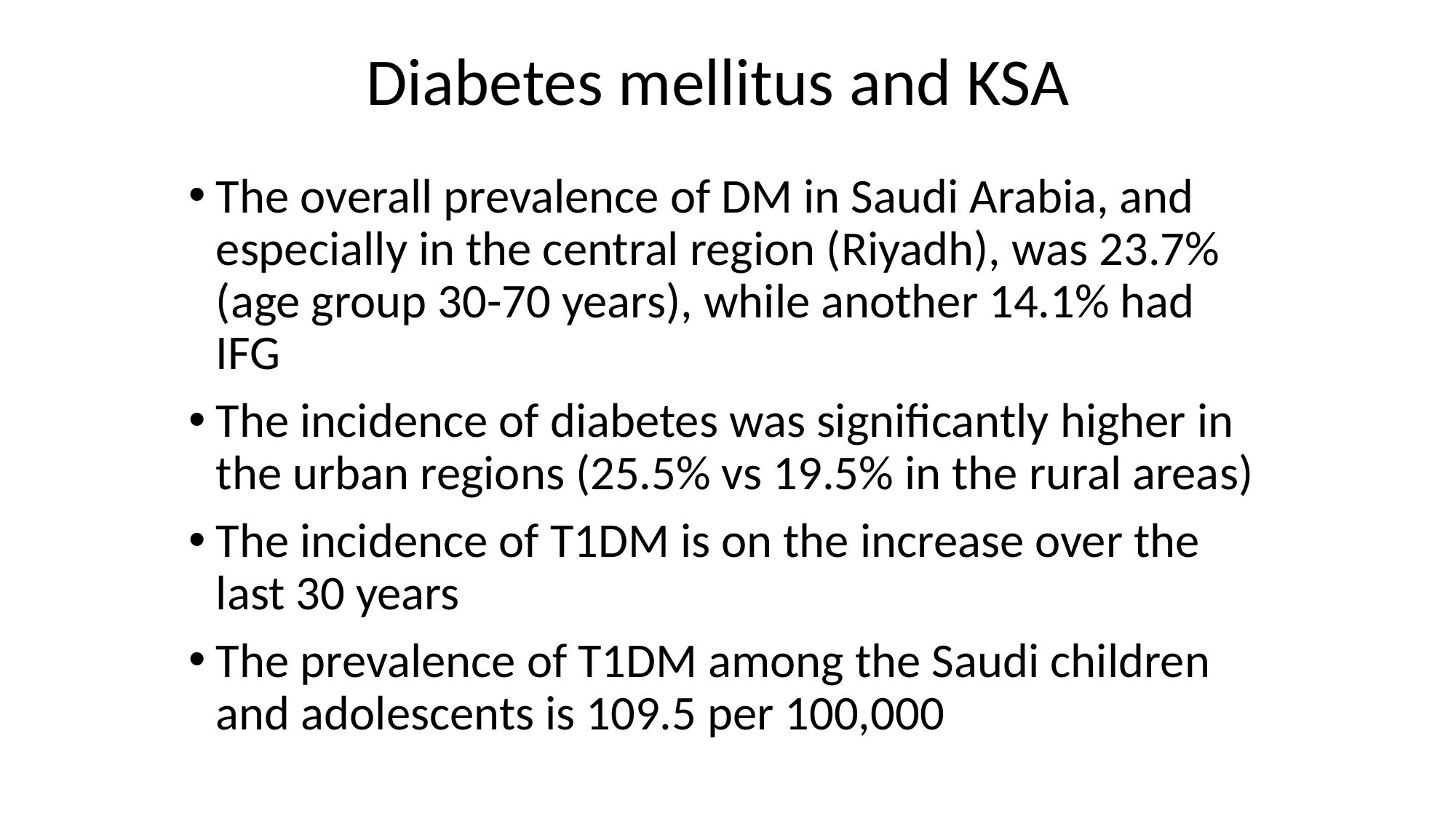

# Diabetes mellitus and KSA
The overall prevalence of DM in Saudi Arabia, and especially in the central region (Riyadh), was 23.7% (age group 30-70 years), while another 14.1% had IFG
The incidence of diabetes was significantly higher in the urban regions (25.5% vs 19.5% in the rural areas)
The incidence of T1DM is on the increase over the last 30 years
The prevalence of T1DM among the Saudi children and adolescents is 109.5 per 100,000